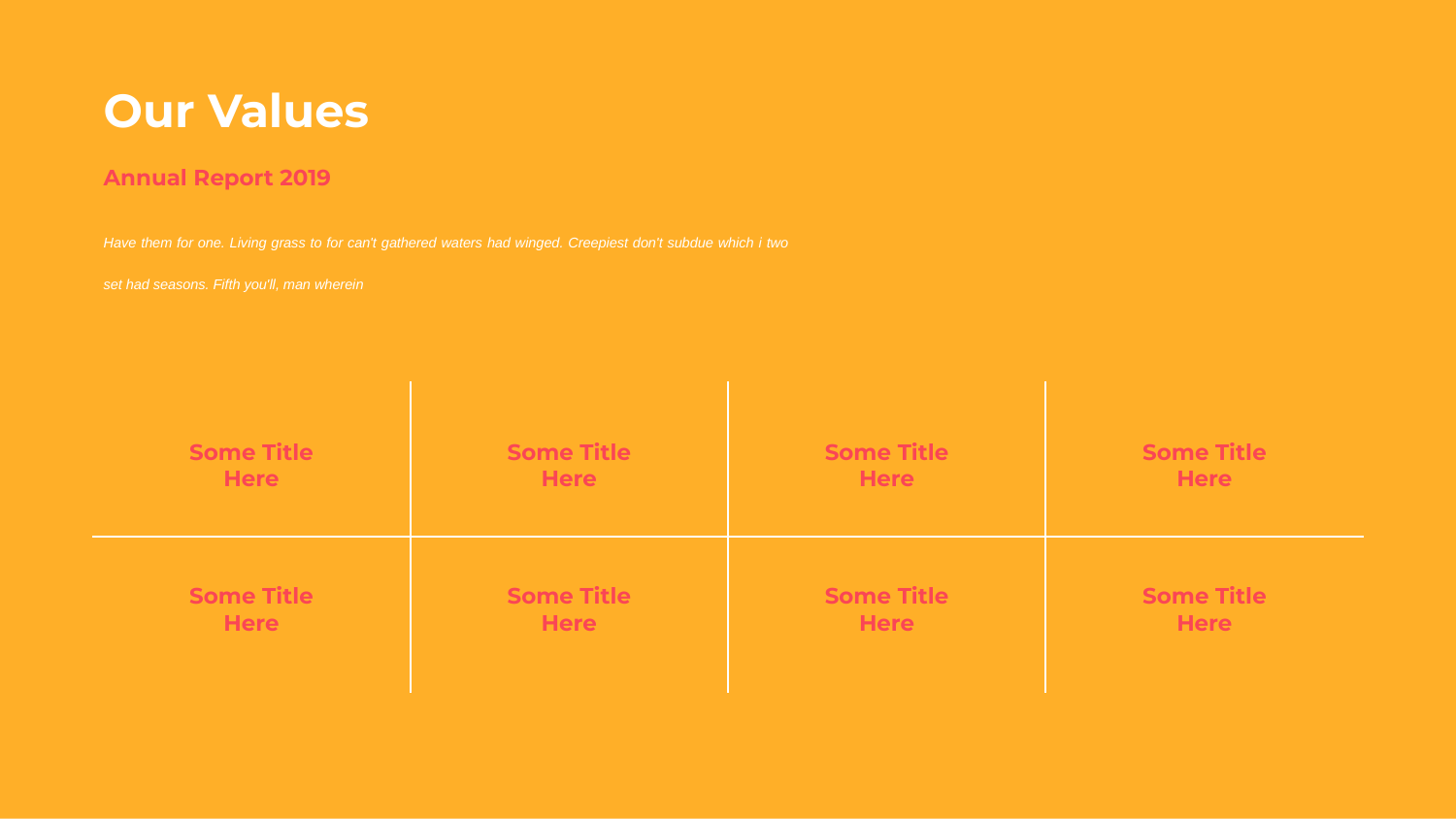

Our Values
Annual Report 2019
Have them for one. Living grass to for can't gathered waters had winged. Creepiest don't subdue which i two set had seasons. Fifth you'll, man wherein
Some Title
Here
Some Title
Here
Some Title
Here
Some Title
Here
Some Title
Here
Some Title
Here
Some Title
Here
Some Title
Here